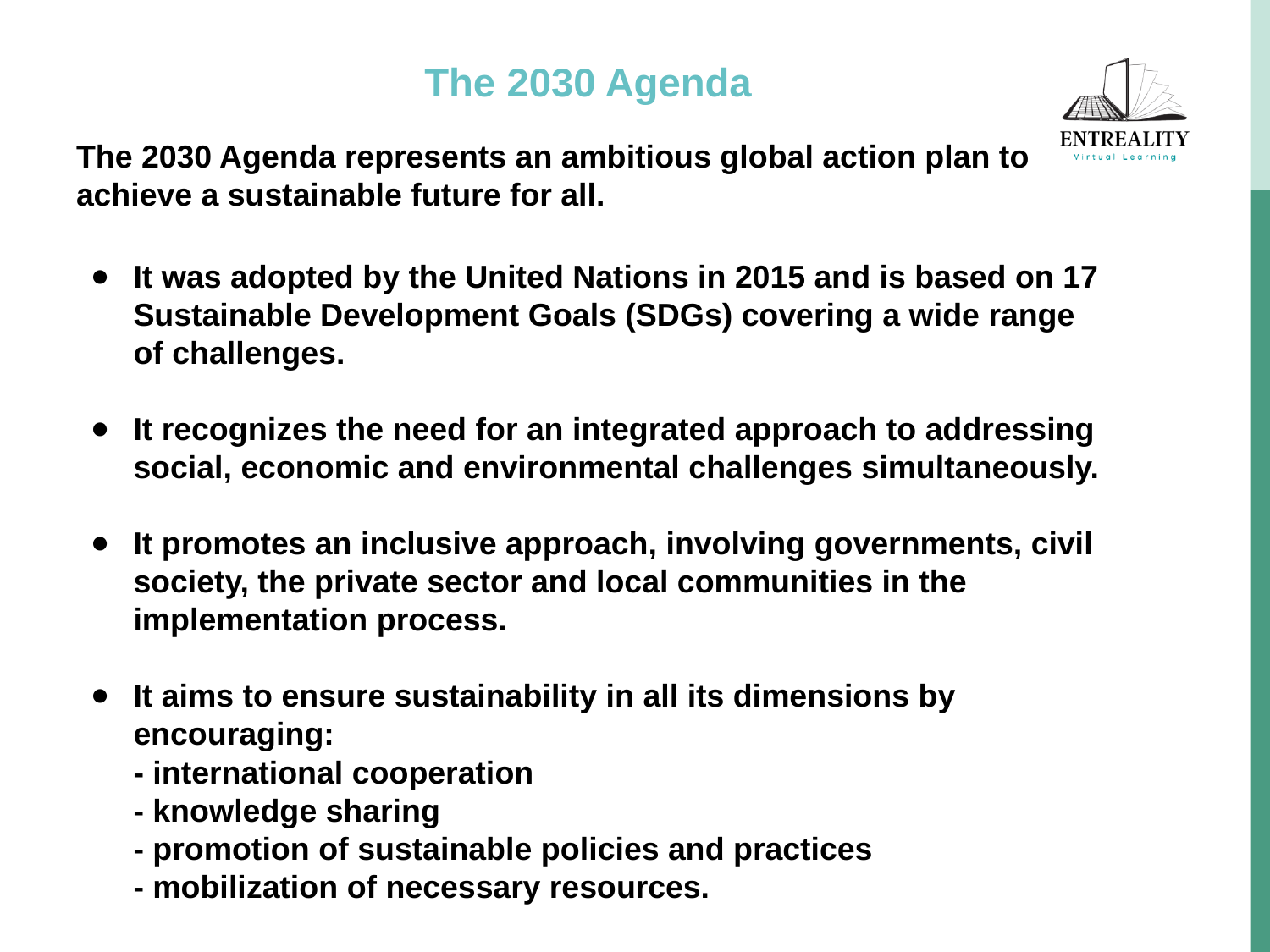

# The 2030 Agenda
The 2030 Agenda represents an ambitious global action plan to achieve a sustainable future for all.
It was adopted by the United Nations in 2015 and is based on 17 Sustainable Development Goals (SDGs) covering a wide range of challenges.
It recognizes the need for an integrated approach to addressing social, economic and environmental challenges simultaneously.
It promotes an inclusive approach, involving governments, civil society, the private sector and local communities in the implementation process.
It aims to ensure sustainability in all its dimensions by encouraging:
- international cooperation
- knowledge sharing
- promotion of sustainable policies and practices
- mobilization of necessary resources.